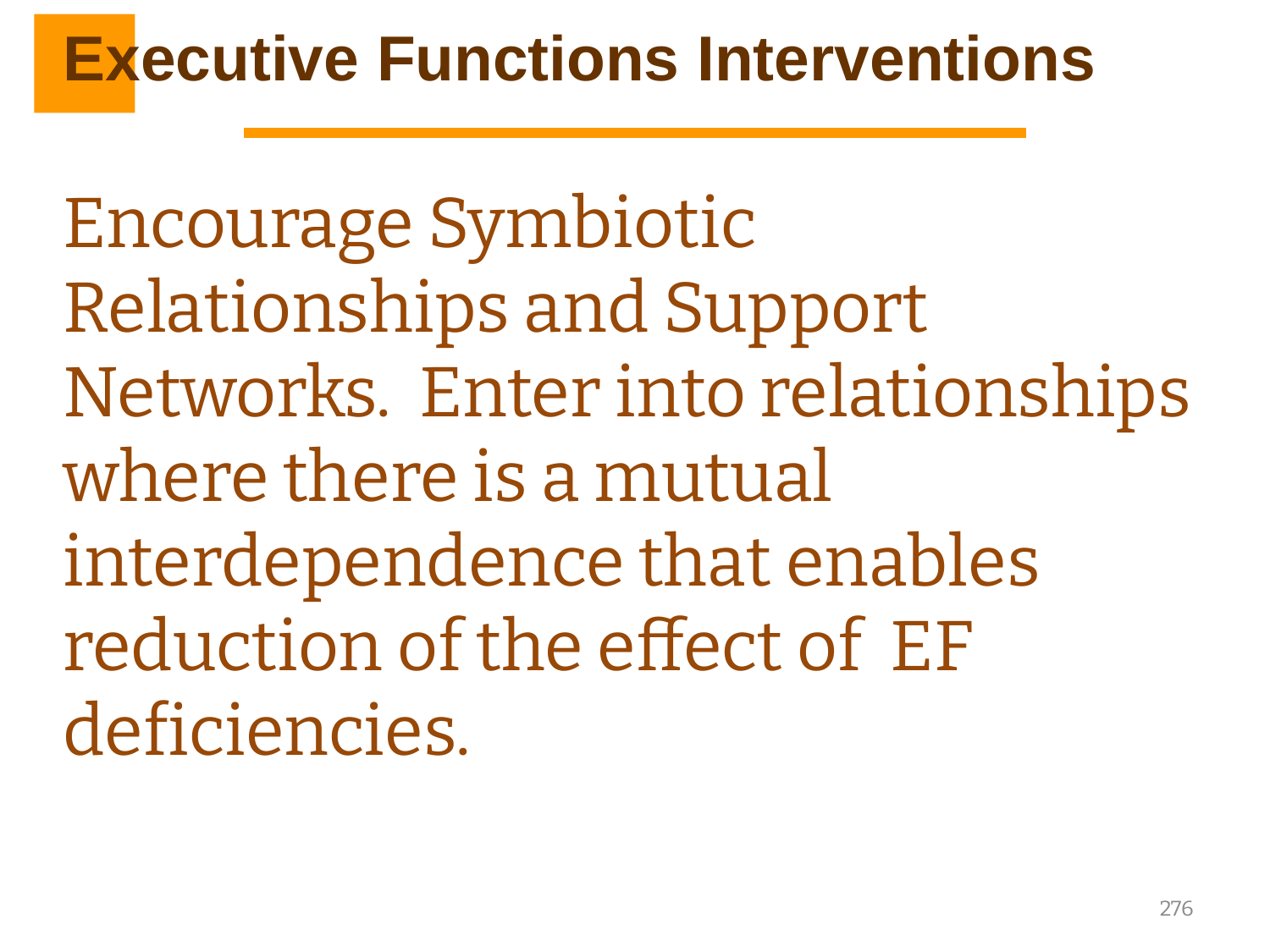

Executive Functions Interventions

Encourage Symbiotic Relationships and Support Networks.  Enter into relationships where there is a mutual interdependence that enables reduction of the effect of  EF deficiencies.
276